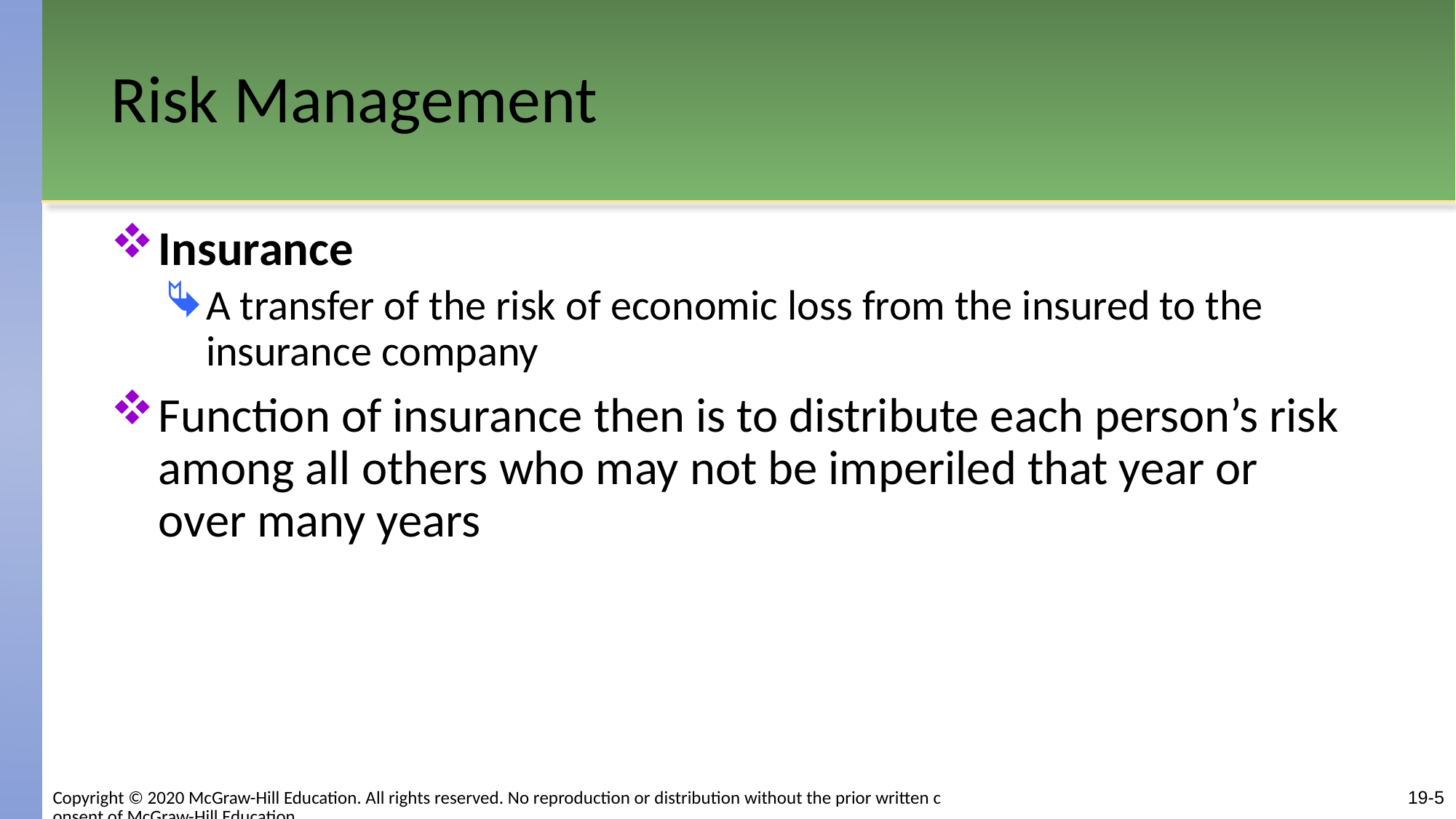

# Risk Management
Insurance
A transfer of the risk of economic loss from the insured to the insurance company
Function of insurance then is to distribute each person’s risk among all others who may not be imperiled that year or over many years
Copyright © 2020 McGraw-Hill Education. All rights reserved. No reproduction or distribution without the prior written consent of McGraw-Hill Education.
19-5